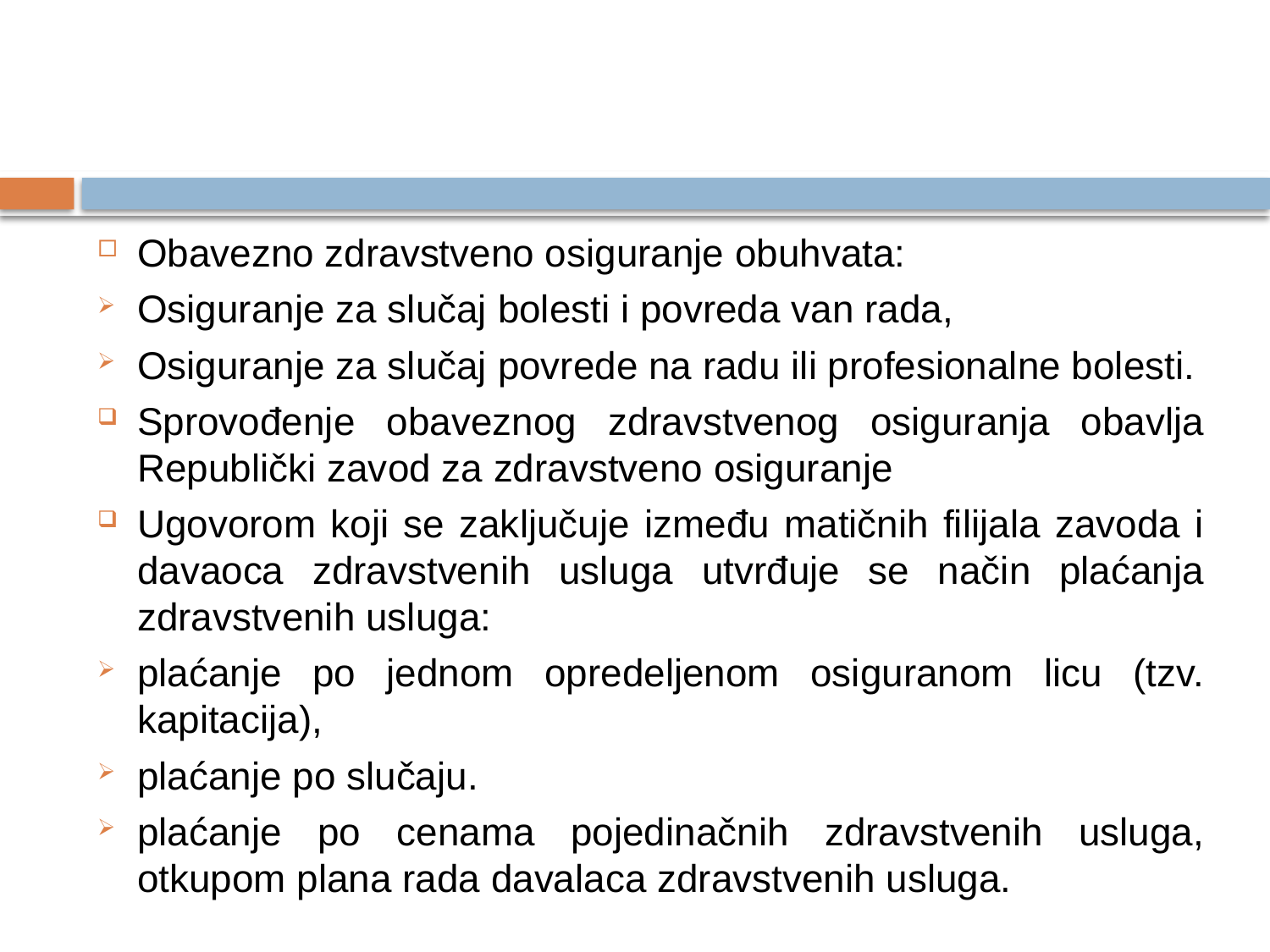

#
Obavezno zdravstveno osiguranje obuhvata:
Osiguranje za slučaj bolesti i povreda van rada,
Osiguranje za slučaj povrede na radu ili profesionalne bolesti.
Sprovođenje obaveznog zdravstvenog osiguranja obavlja Republički zavod za zdravstveno osiguranje
Ugovorom koji se zaključuje između matičnih filijala zavoda i davaoca zdravstvenih usluga utvrđuje se način plaćanja zdravstvenih usluga:
plaćanje po jednom opredeljenom osiguranom licu (tzv. kapitacija),
plaćanje po slučaju.
plaćanje po cenama pojedinačnih zdravstvenih usluga, otkupom plana rada davalaca zdravstvenih usluga.